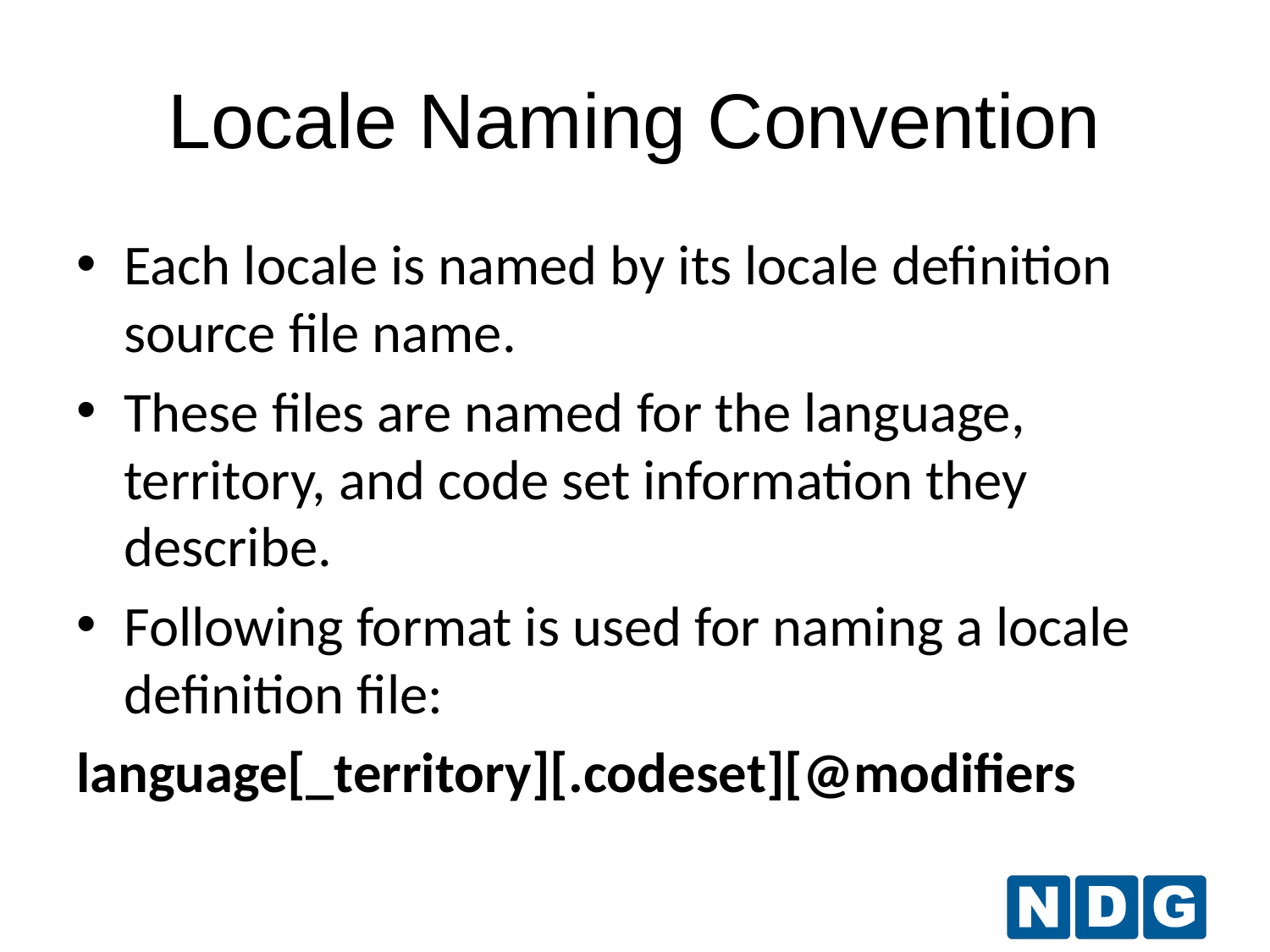

Locale Naming Convention
Each locale is named by its locale definition source file name.
These files are named for the language, territory, and code set information they describe.
Following format is used for naming a locale definition file:
language[_territory][.codeset][@modifiers